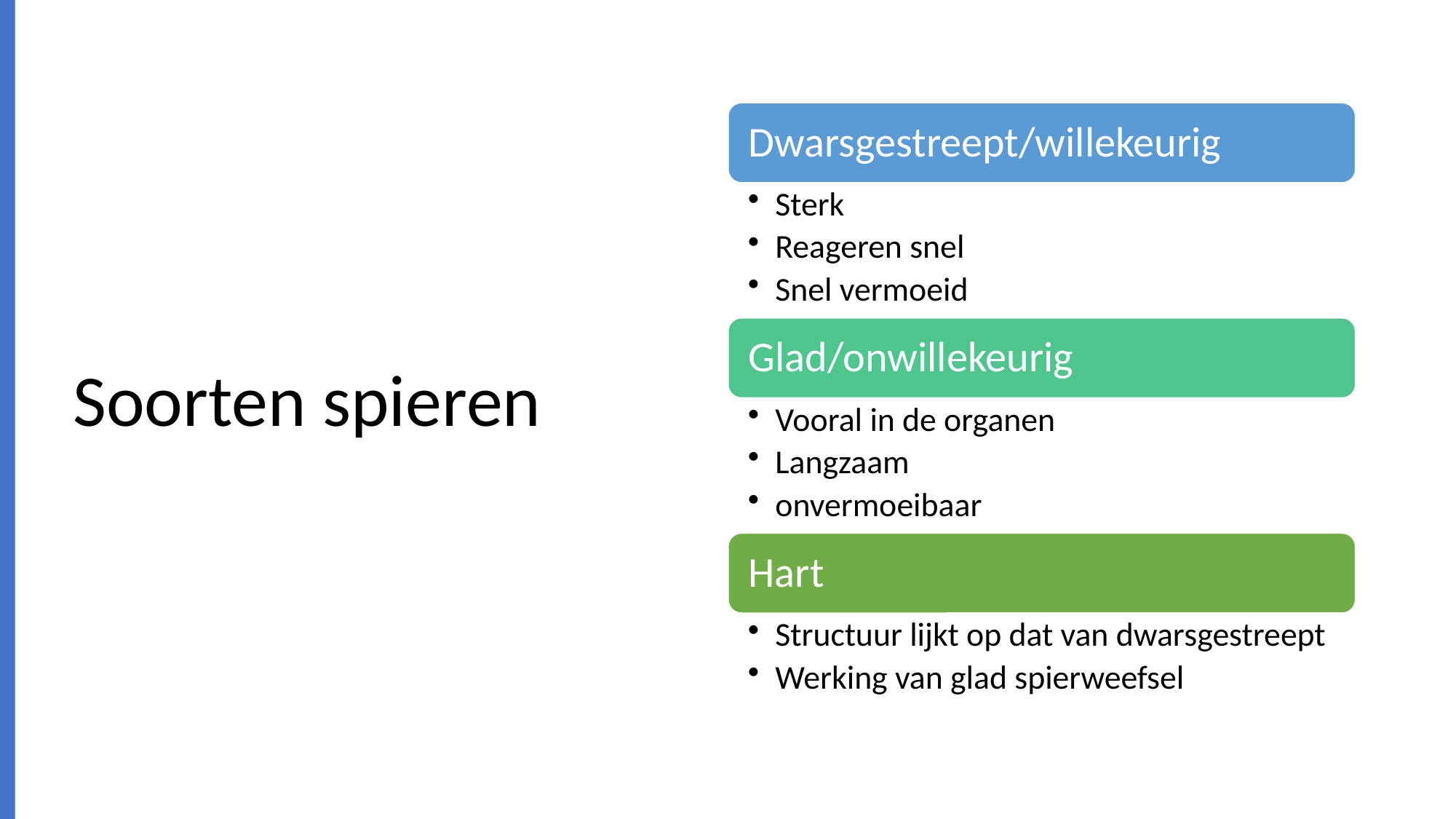

# Soorten spieren
Dwarsgestreept/willekeurig
Sterk
Reageren snel
Snel vermoeid
Glad/onwillekeurig
Vooral in de organen
Langzaam
onvermoeibaar
Hart
Structuur lijkt op dat van dwarsgestreept
Werking van glad spierweefsel